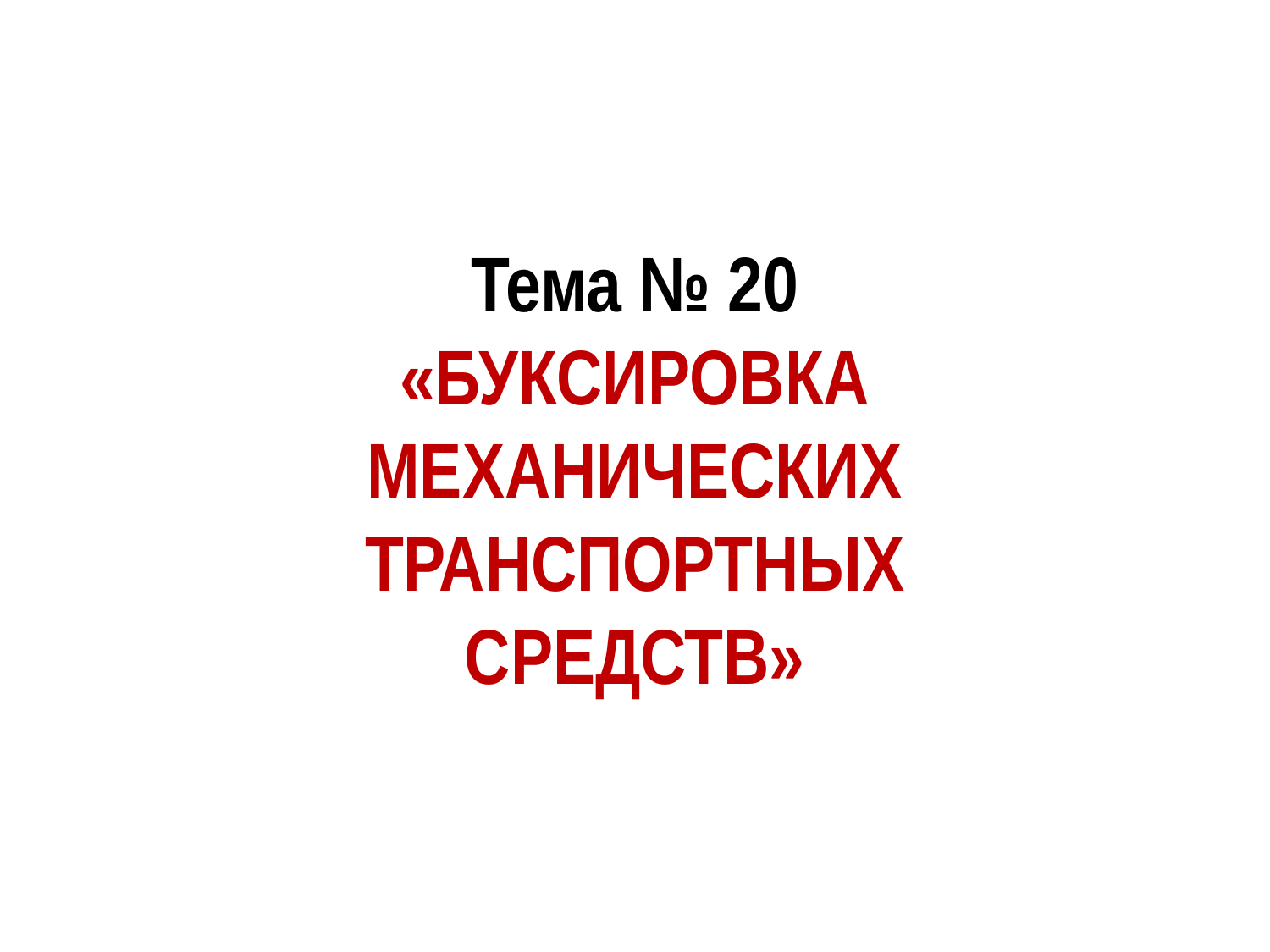

# Тема № 20 «БУКСИРОВКА МЕХАНИЧЕСКИХ ТРАНСПОРТНЫХ СРЕДСТВ»